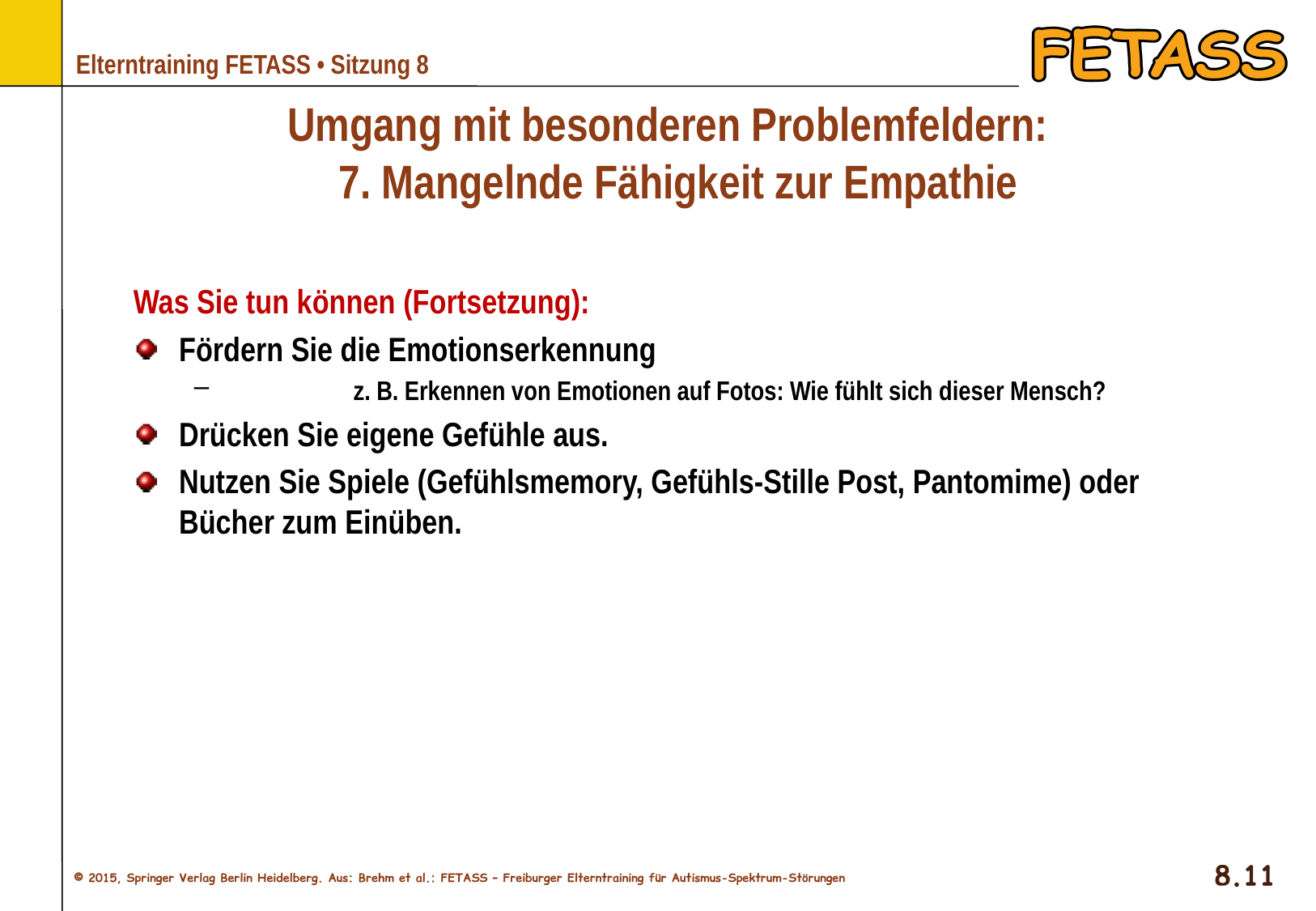

# Umgang mit besonderen Problemfeldern: 7. Mangelnde Fähigkeit zur Empathie
Was Sie tun können (Fortsetzung):
Fördern Sie die Emotionserkennung
	z. B. Erkennen von Emotionen auf Fotos: Wie fühlt sich dieser Mensch?
Drücken Sie eigene Gefühle aus.
Nutzen Sie Spiele (Gefühlsmemory, Gefühls-Stille Post, Pantomime) oder Bücher zum Einüben.
8.11